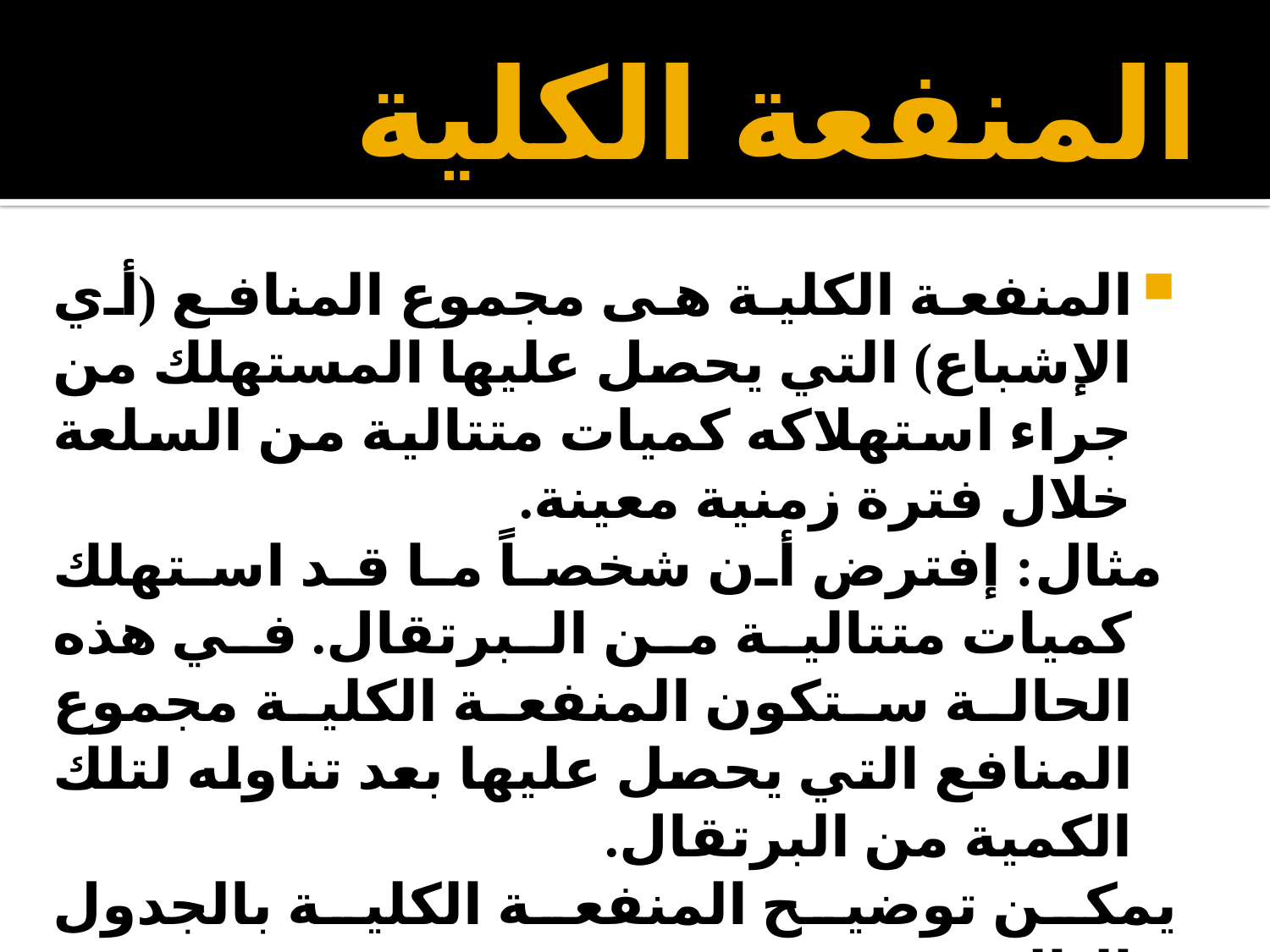

# المنفعة الكلية
المنفعة الكلية هى مجموع المنافع (أي الإشباع) التي يحصل عليها المستهلك من جراء استهلاكه كميات متتالية من السلعة خلال فترة زمنية معينة.
 مثال: إفترض أن شخصاً ما قد استهلك كميات متتالية من البرتقال. في هذه الحالة ستكون المنفعة الكلية مجموع المنافع التي يحصل عليها بعد تناوله لتلك الكمية من البرتقال.
يمكن توضيح المنفعة الكلية بالجدول التالي: